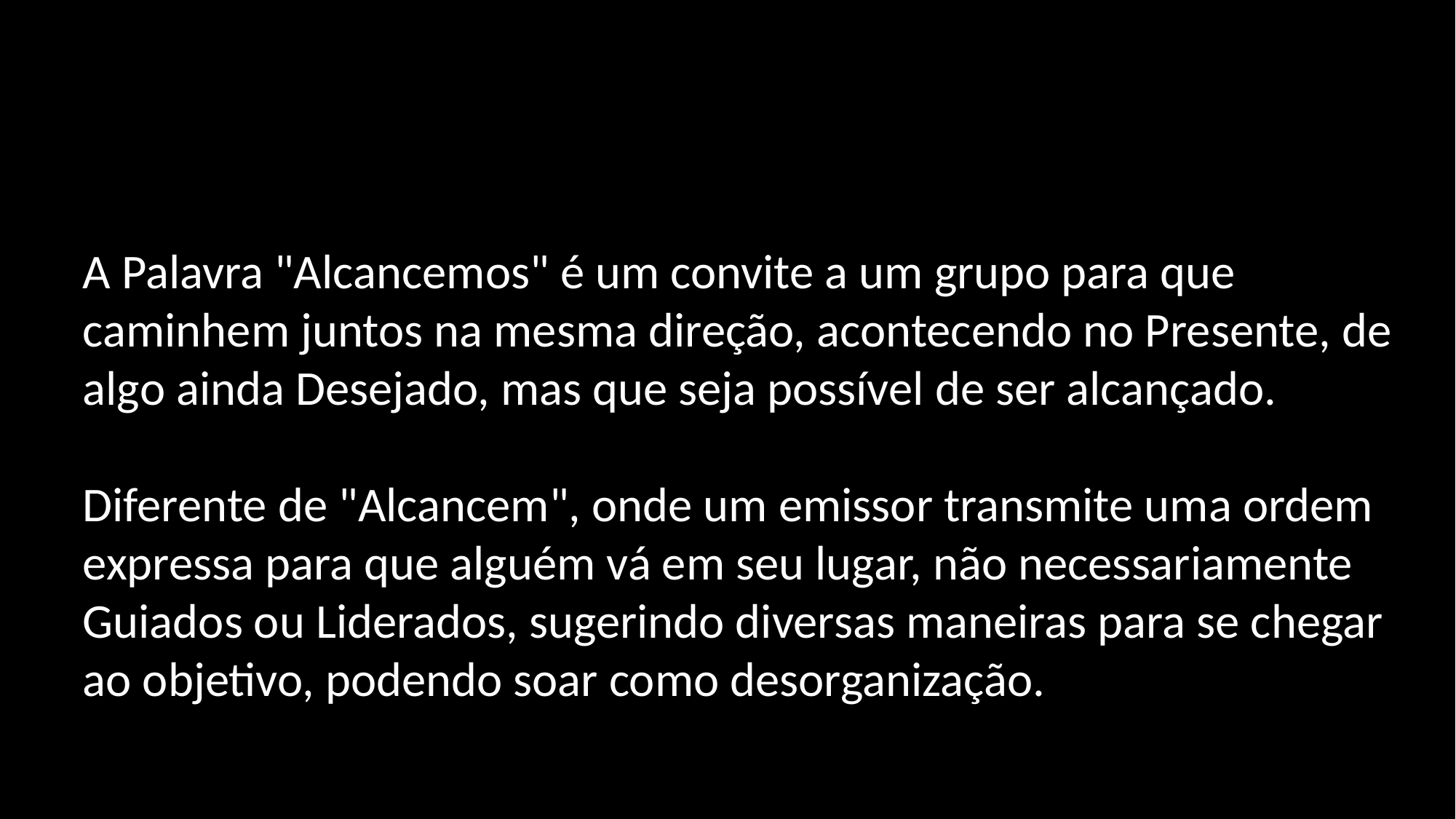

A Palavra "Alcancemos" é um convite a um grupo para que caminhem juntos na mesma direção, acontecendo no Presente, de algo ainda Desejado, mas que seja possível de ser alcançado.

Diferente de "Alcancem", onde um emissor transmite uma ordem expressa para que alguém vá em seu lugar, não necessariamente Guiados ou Liderados, sugerindo diversas maneiras para se chegar ao objetivo, podendo soar como desorganização.